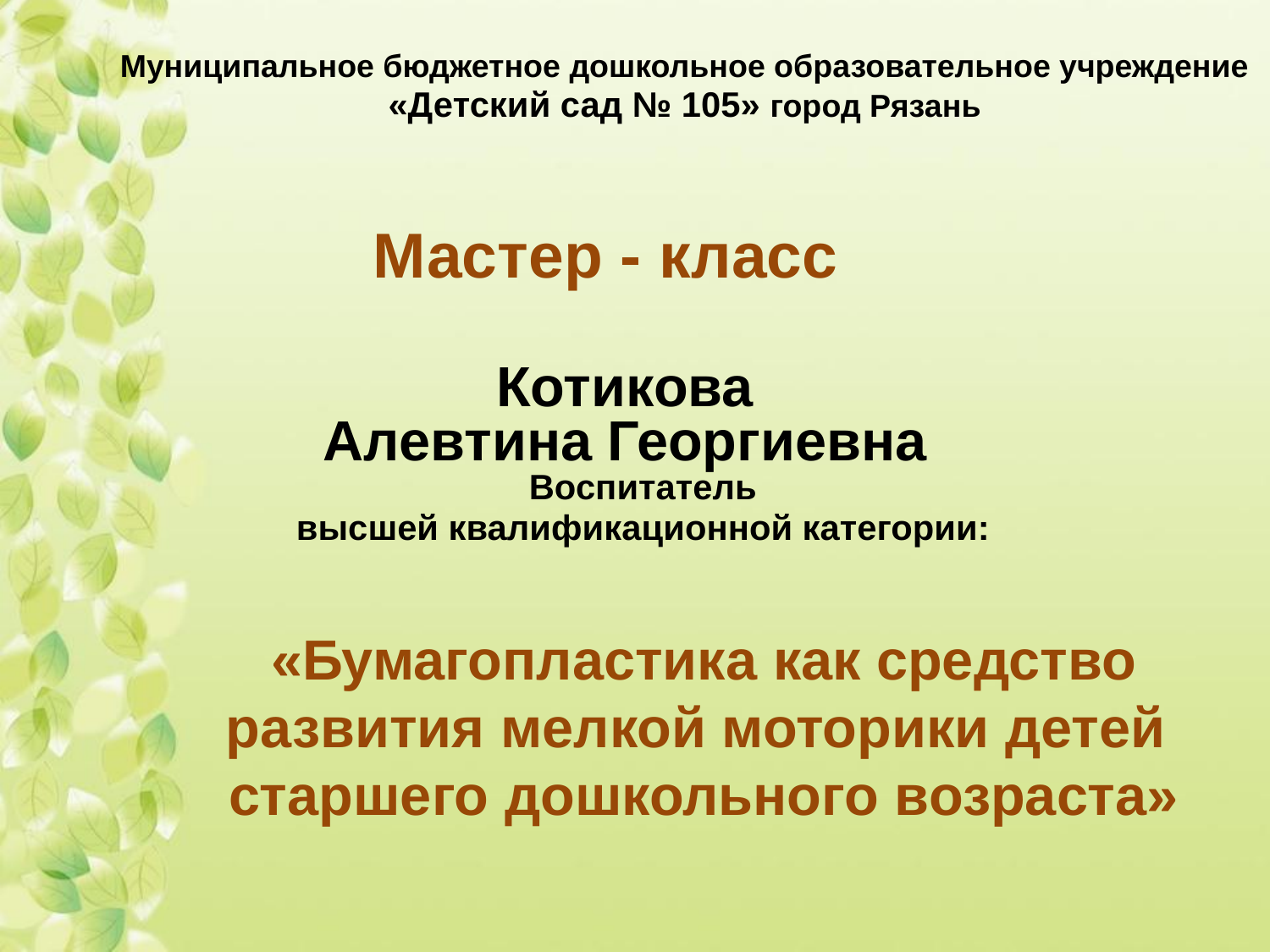

Муниципальное бюджетное дошкольное образовательное учреждение
«Детский сад № 105» город Рязань
    Мастер - класс
Котикова
Алевтина Георгиевна
Воспитатель
высшей квалификационной категории:
# «Бумагопластика как средство развития мелкой моторики детей старшего дошкольного возраста»